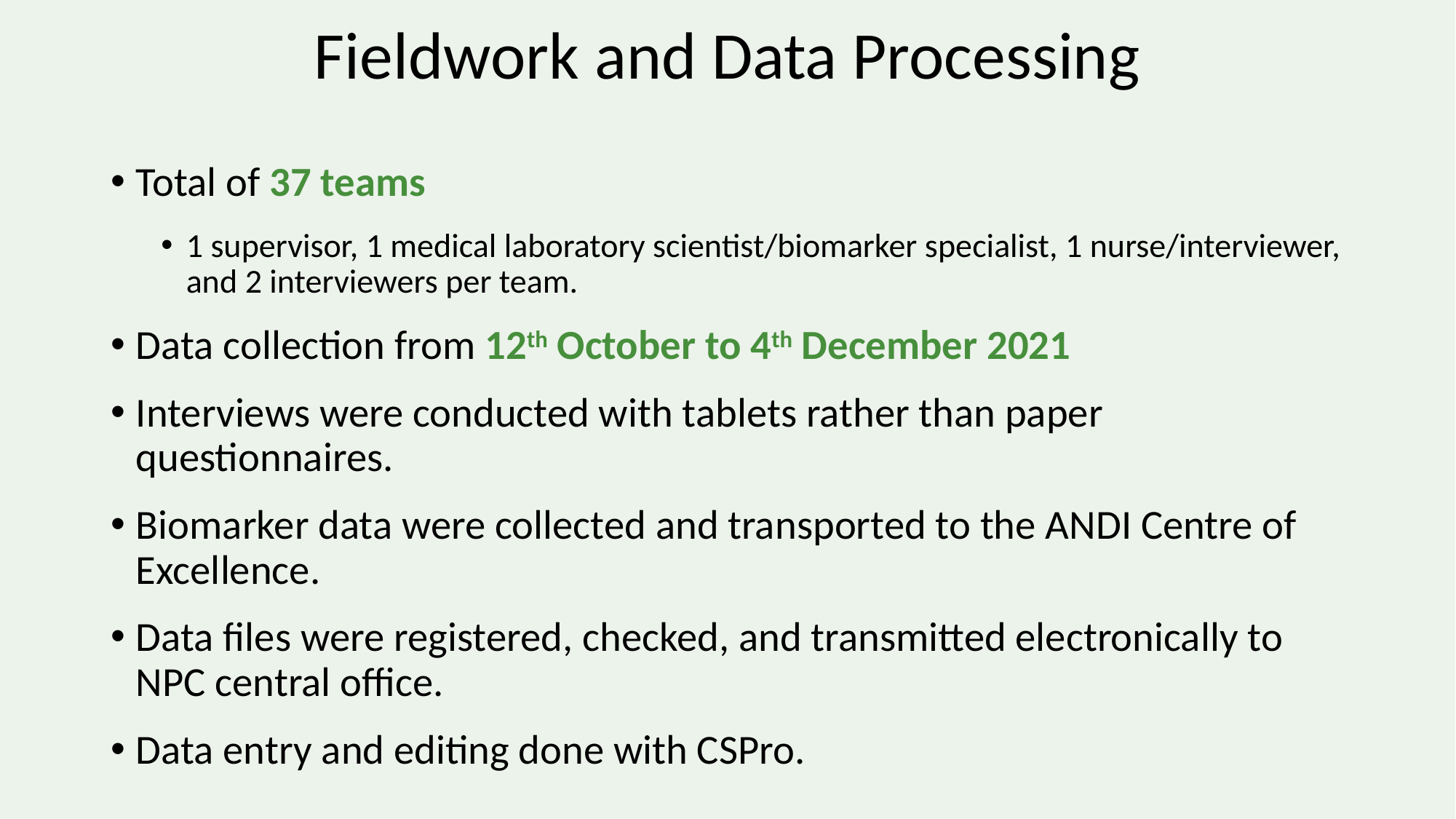

# Fieldwork and Data Processing
Total of 37 teams
1 supervisor, 1 medical laboratory scientist/biomarker specialist, 1 nurse/interviewer, and 2 interviewers per team.
Data collection from 12th October to 4th December 2021
Interviews were conducted with tablets rather than paper questionnaires.
Biomarker data were collected and transported to the ANDI Centre of Excellence.
Data files were registered, checked, and transmitted electronically to NPC central office.
Data entry and editing done with CSPro.